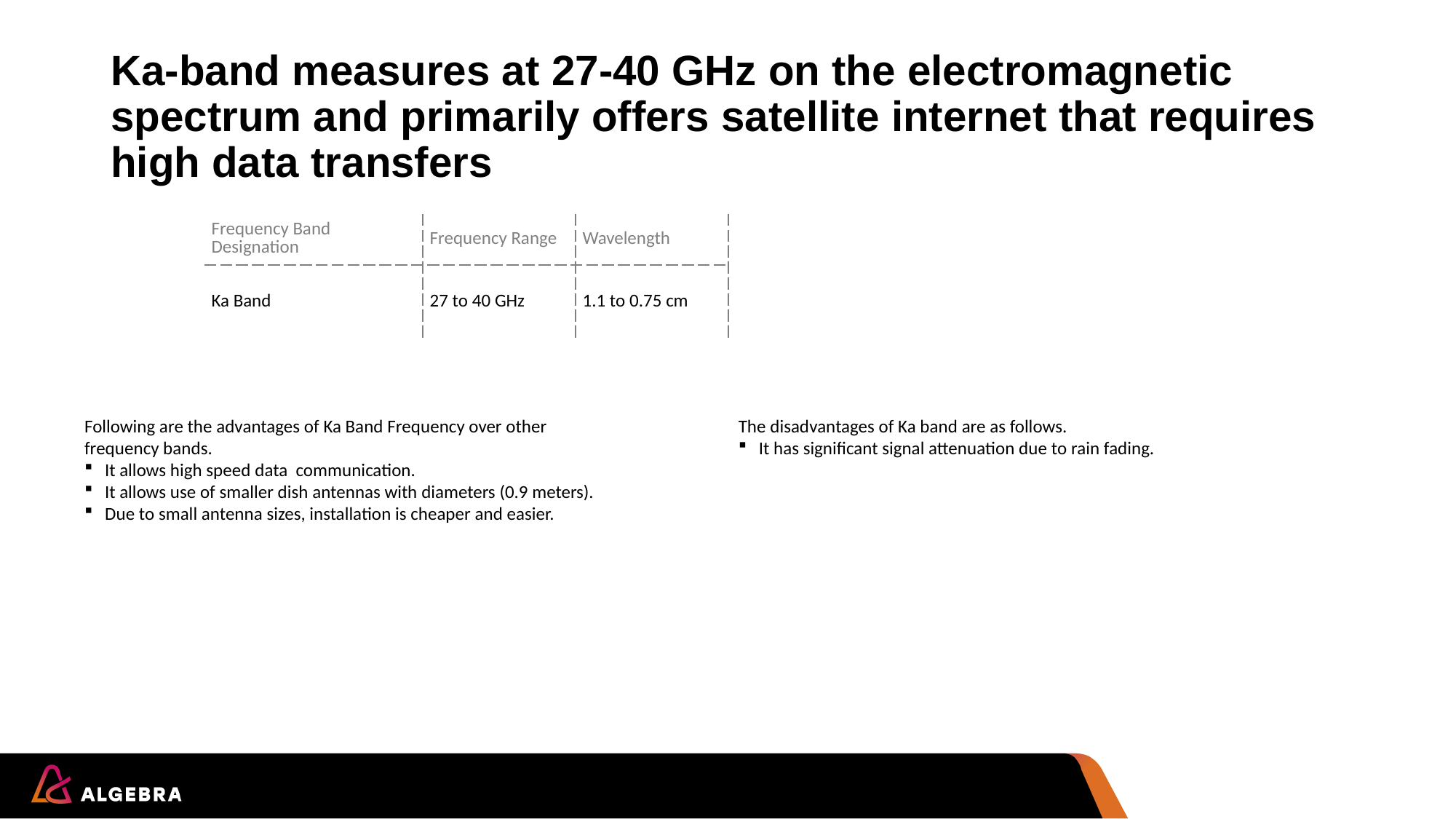

# Ka-band measures at 27-40 GHz on the electromagnetic spectrum and primarily offers satellite internet that requires high data transfers
| Frequency Band Designation | Frequency Range | Wavelength |
| --- | --- | --- |
| Ka Band | 27 to 40 GHz | 1.1 to 0.75 cm |
Following are the advantages of Ka Band Frequency over other frequency bands.
It allows high speed data  communication.
It allows use of smaller dish antennas with diameters (0.9 meters).
Due to small antenna sizes, installation is cheaper and easier.
The disadvantages of Ka band are as follows.
It has significant signal attenuation due to rain fading.